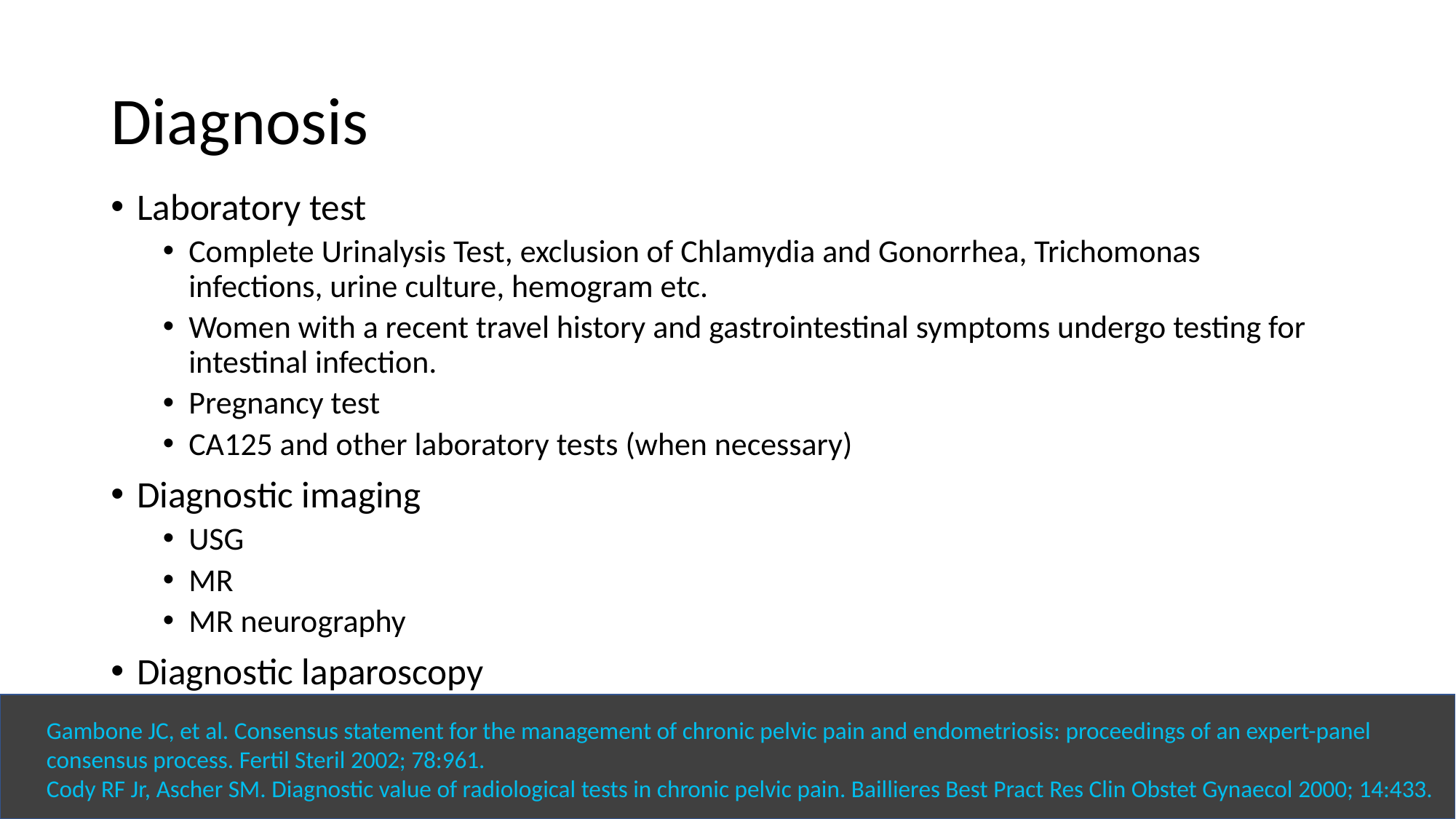

# Diagnosis
Laboratory test
Complete Urinalysis Test, exclusion of Chlamydia and Gonorrhea, Trichomonas infections, urine culture, hemogram etc.
Women with a recent travel history and gastrointestinal symptoms undergo testing for intestinal infection.
Pregnancy test
CA125 and other laboratory tests (when necessary)
Diagnostic imaging
USG
MR
MR neurography
Diagnostic laparoscopy

Gambone JC, et al. Consensus statement for the management of chronic pelvic pain and endometriosis: proceedings of an expert-panel consensus process. Fertil Steril 2002; 78:961.
Cody RF Jr, Ascher SM. Diagnostic value of radiological tests in chronic pelvic pain. Baillieres Best Pract Res Clin Obstet Gynaecol 2000; 14:433.